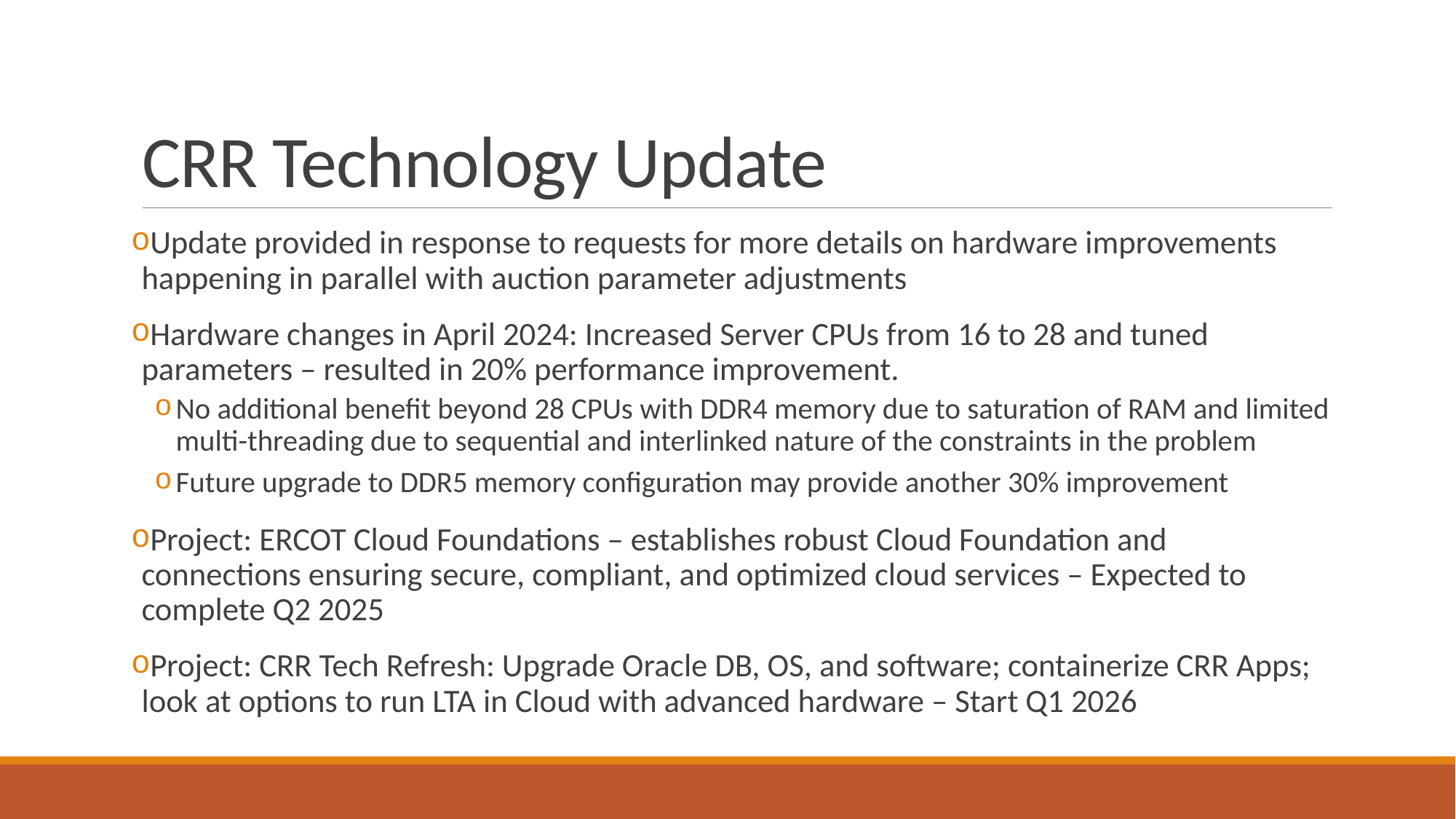

# CRR Technology Update
Update provided in response to requests for more details on hardware improvements happening in parallel with auction parameter adjustments
Hardware changes in April 2024: Increased Server CPUs from 16 to 28 and tuned parameters – resulted in 20% performance improvement.
No additional benefit beyond 28 CPUs with DDR4 memory due to saturation of RAM and limited multi-threading due to sequential and interlinked nature of the constraints in the problem
Future upgrade to DDR5 memory configuration may provide another 30% improvement
Project: ERCOT Cloud Foundations – establishes robust Cloud Foundation and connections ensuring secure, compliant, and optimized cloud services – Expected to complete Q2 2025
Project: CRR Tech Refresh: Upgrade Oracle DB, OS, and software; containerize CRR Apps; look at options to run LTA in Cloud with advanced hardware – Start Q1 2026